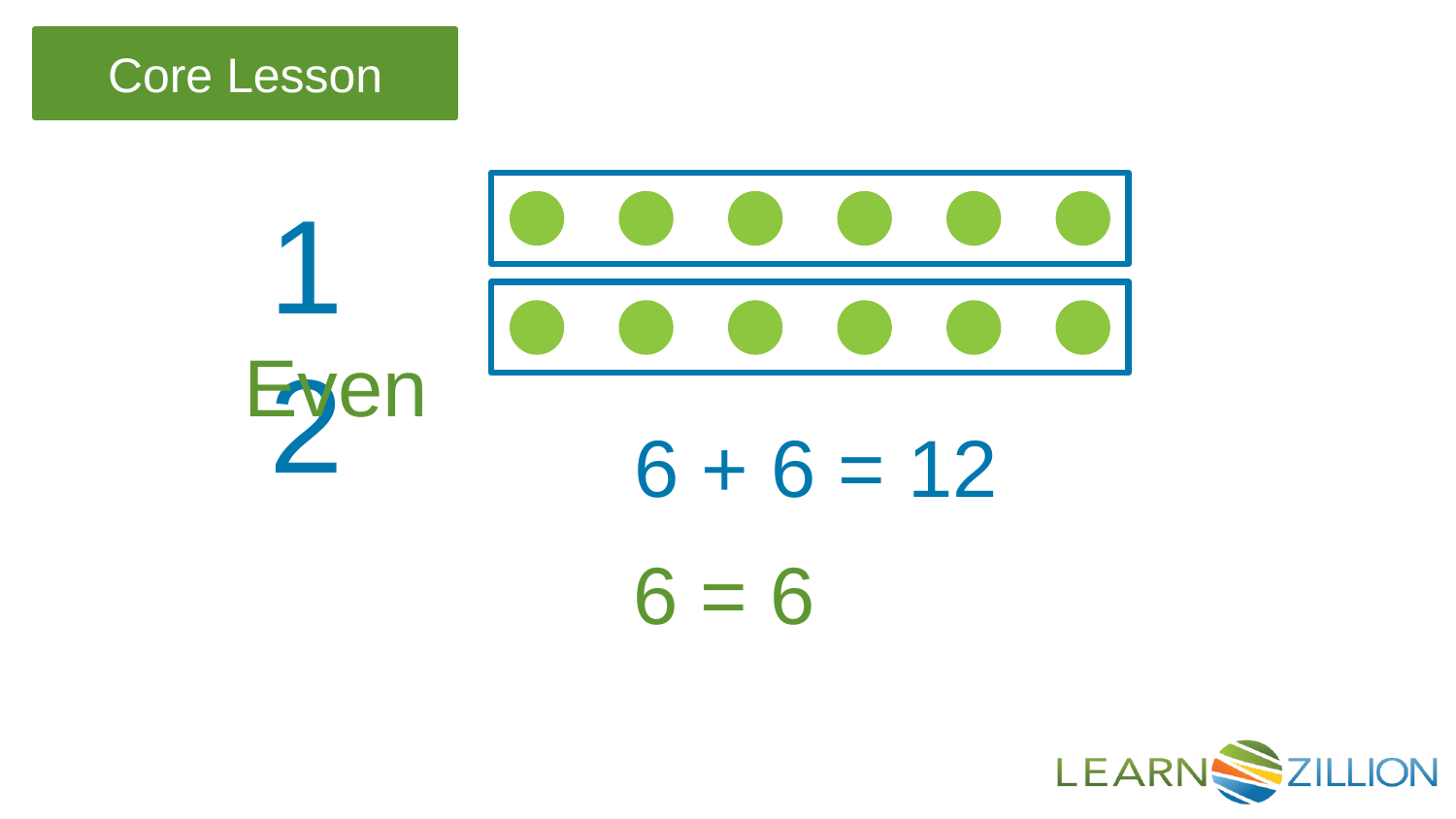

12

Even
6 + 6 = 12
6 = 6